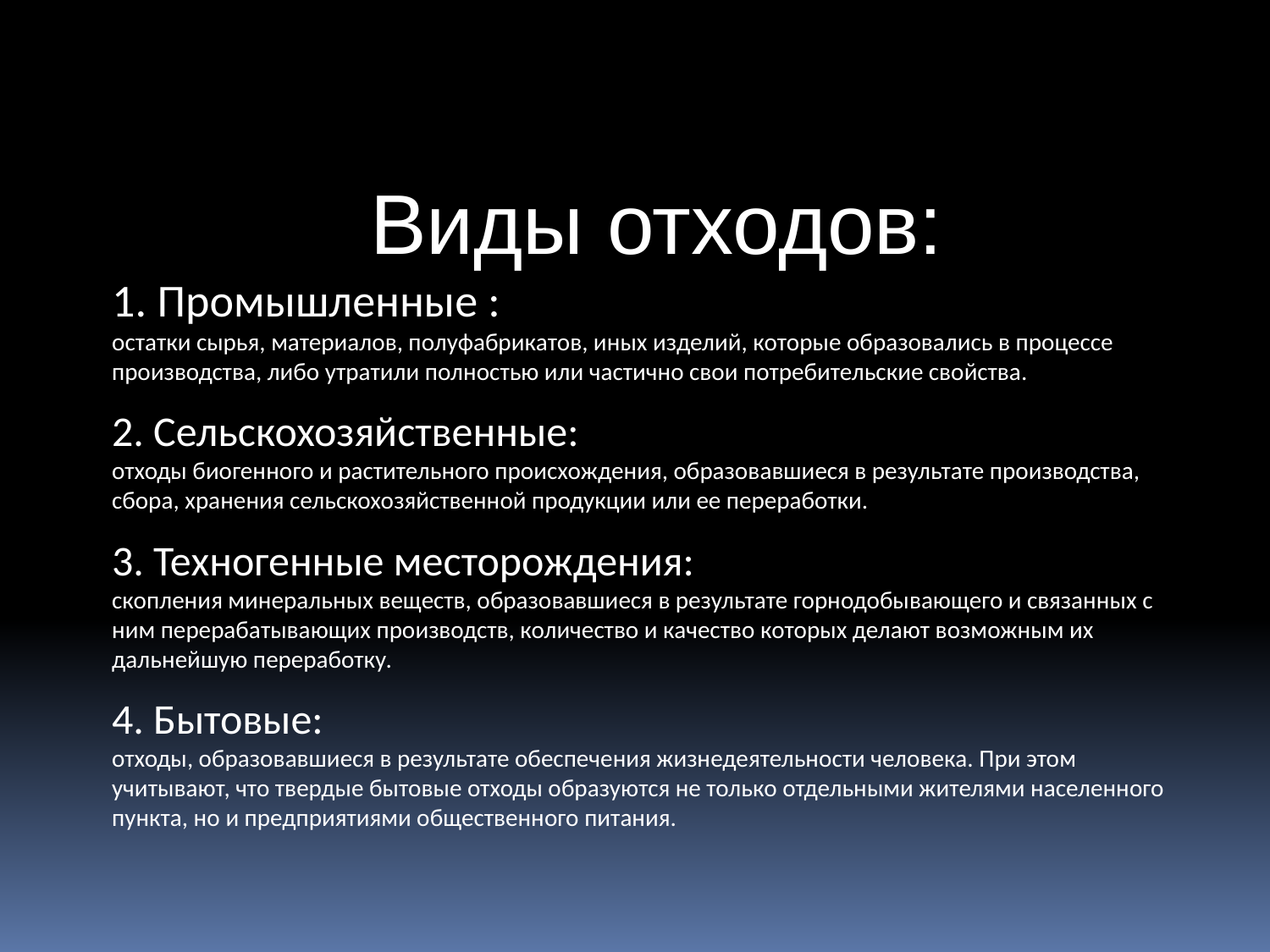

Виды отходов:
1. Промышленные :
остатки сырья, материалов, полуфабрикатов, иных изделий, которые образовались в процессе производства, либо утратили полностью или частично свои потребительские свойства.

2. Сельскохозяйственные:
отходы биогенного и растительного происхождения, образовавшиеся в результате производства, сбора, хранения сельскохозяйственной продукции или ее переработки.

3. Техногенные месторождения:
скопления минеральных веществ, образовавшиеся в результате горнодобывающего и связанных с ним перерабатывающих производств, количество и качество которых делают возможным их дальнейшую переработку.

4. Бытовые:
отходы, образовавшиеся в результате обеспечения жизнедеятельности человека. При этом учитывают, что твердые бытовые отходы образуются не только отдельными жителями населенного пункта, но и предприятиями общественного питания.